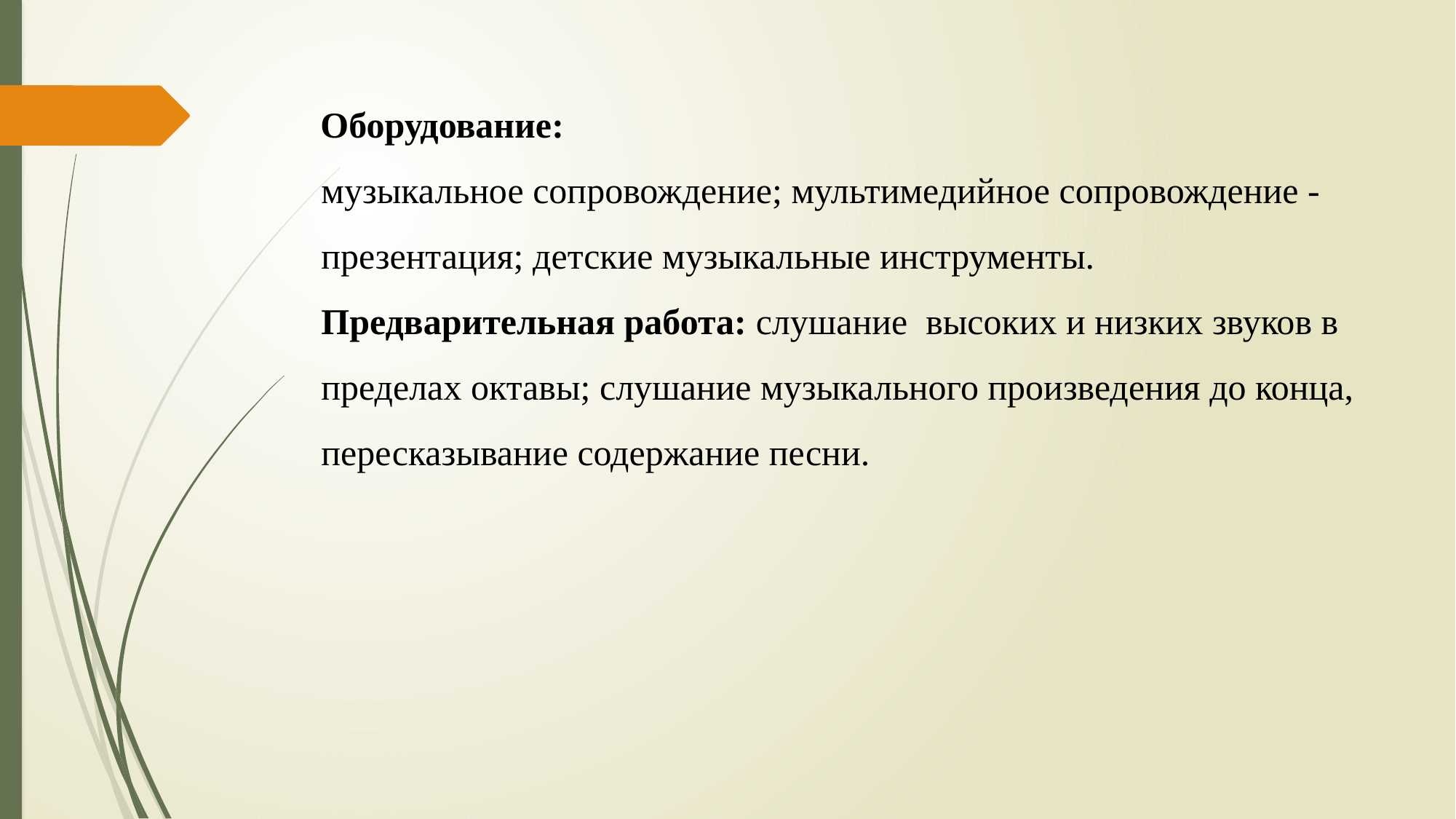

# Оборудование: музыкальное сопровождение; мультимедийное сопровождение - презентация; детские музыкальные инструменты. Предварительная работа: слушание  высоких и низких звуков в пределах октавы; слушание музыкального произведения до конца, пересказывание содержание песни.